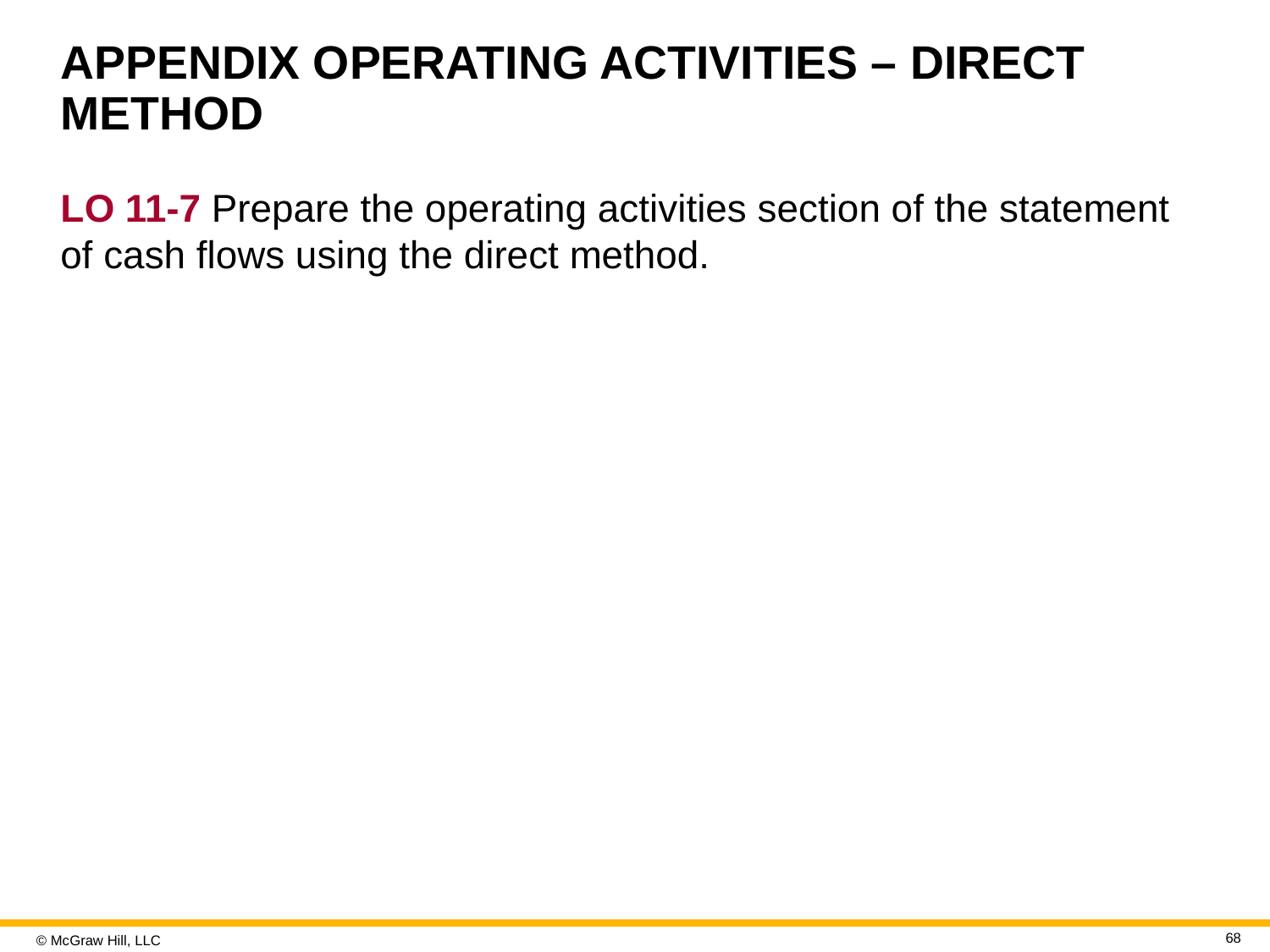

# APPENDIX OPERATING ACTIVITIES – DIRECT METHOD
L O 11-7 Prepare the operating activities section of the statement of cash flows using the direct method.
68